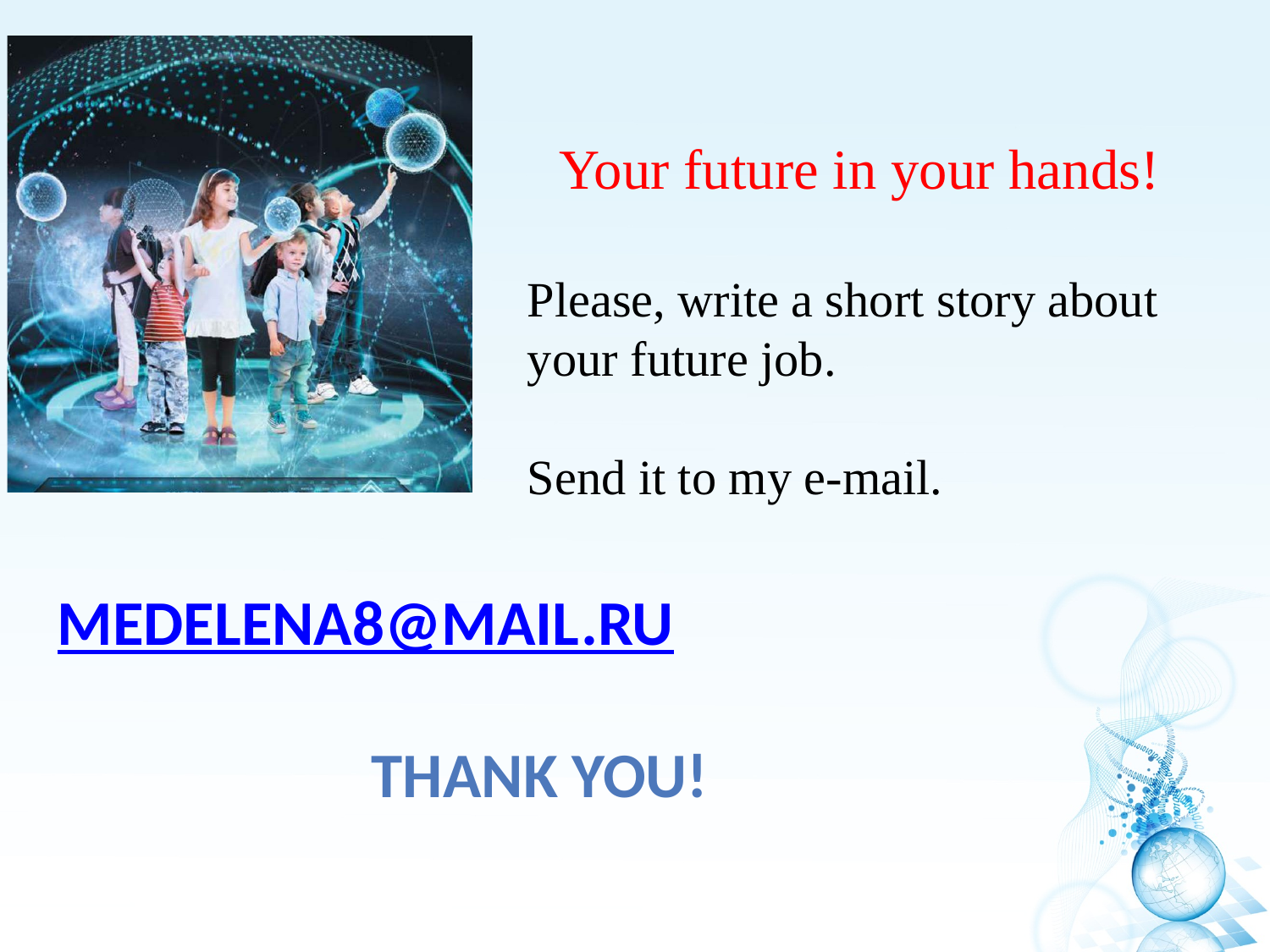

Your future in your hands!

Please, write a short story about your future job.

Send it to my e-mail.
medelena8@mail.ru

Thank you!